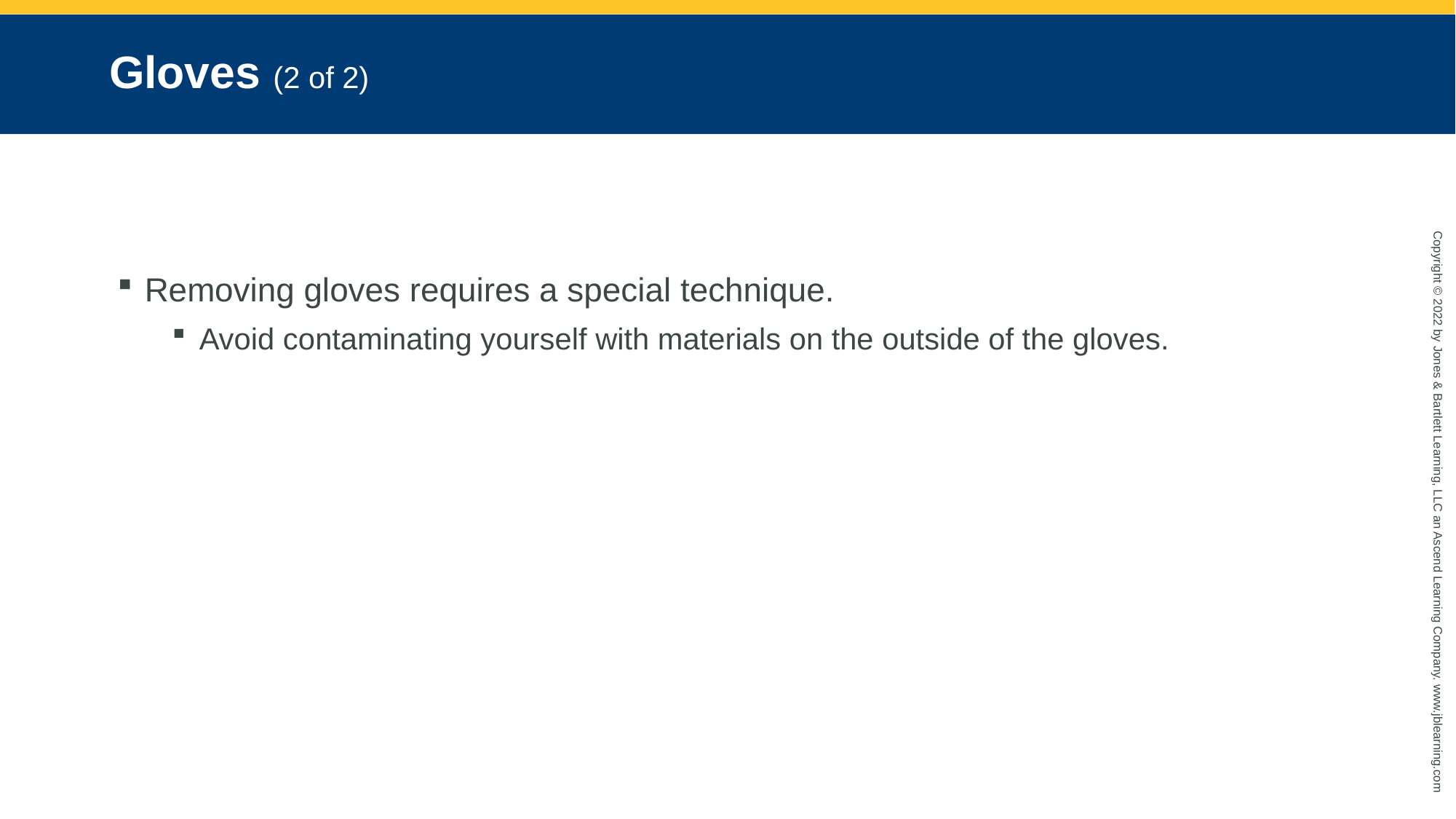

# Gloves (2 of 2)
Removing gloves requires a special technique.
Avoid contaminating yourself with materials on the outside of the gloves.